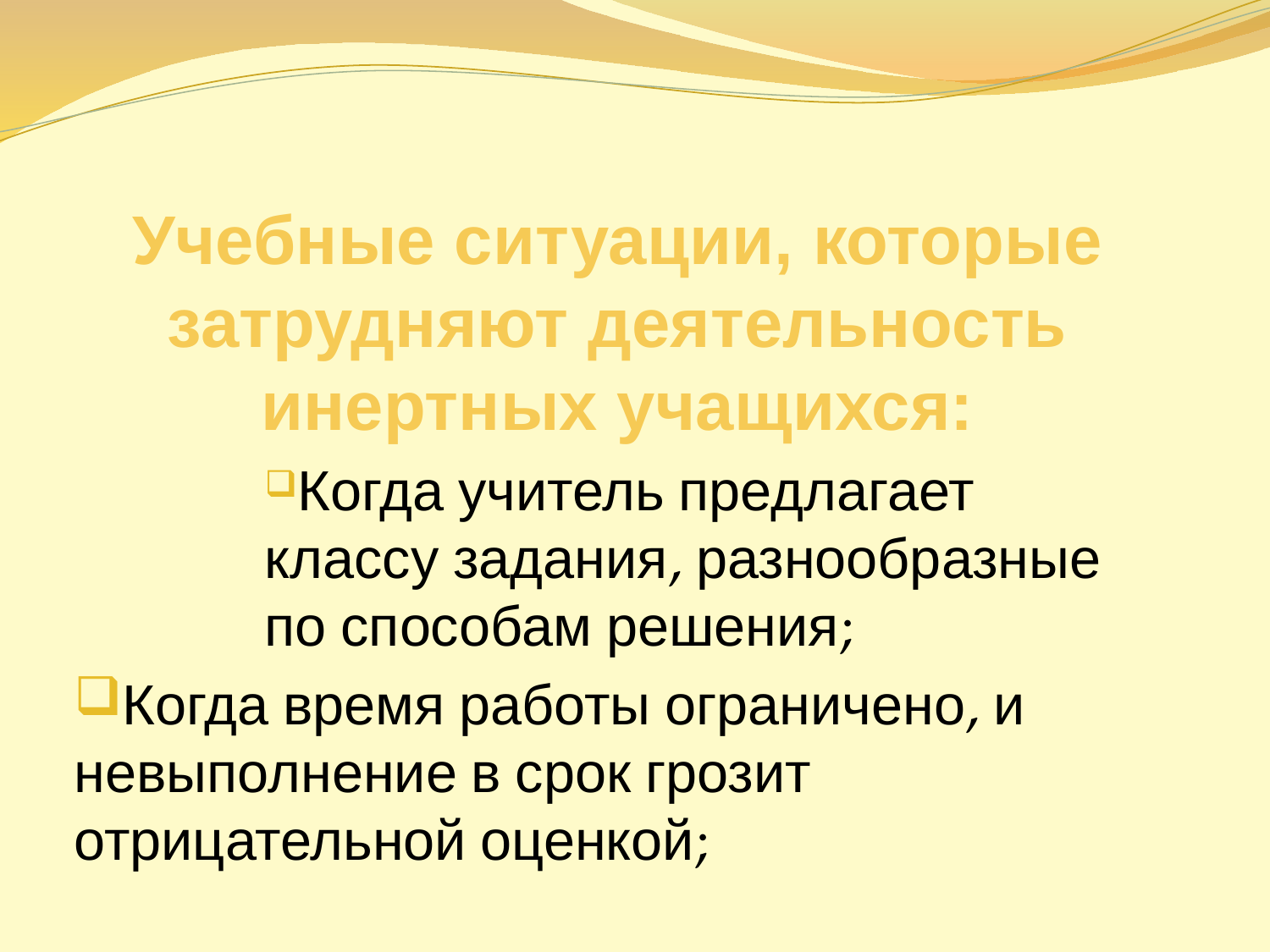

# Учебные ситуации, которые затрудняют деятельность инертных учащихся:
Когда учитель предлагает классу задания, разнообразные по способам решения;
Когда время работы ограничено, и невыполнение в срок грозит отрицательной оценкой;